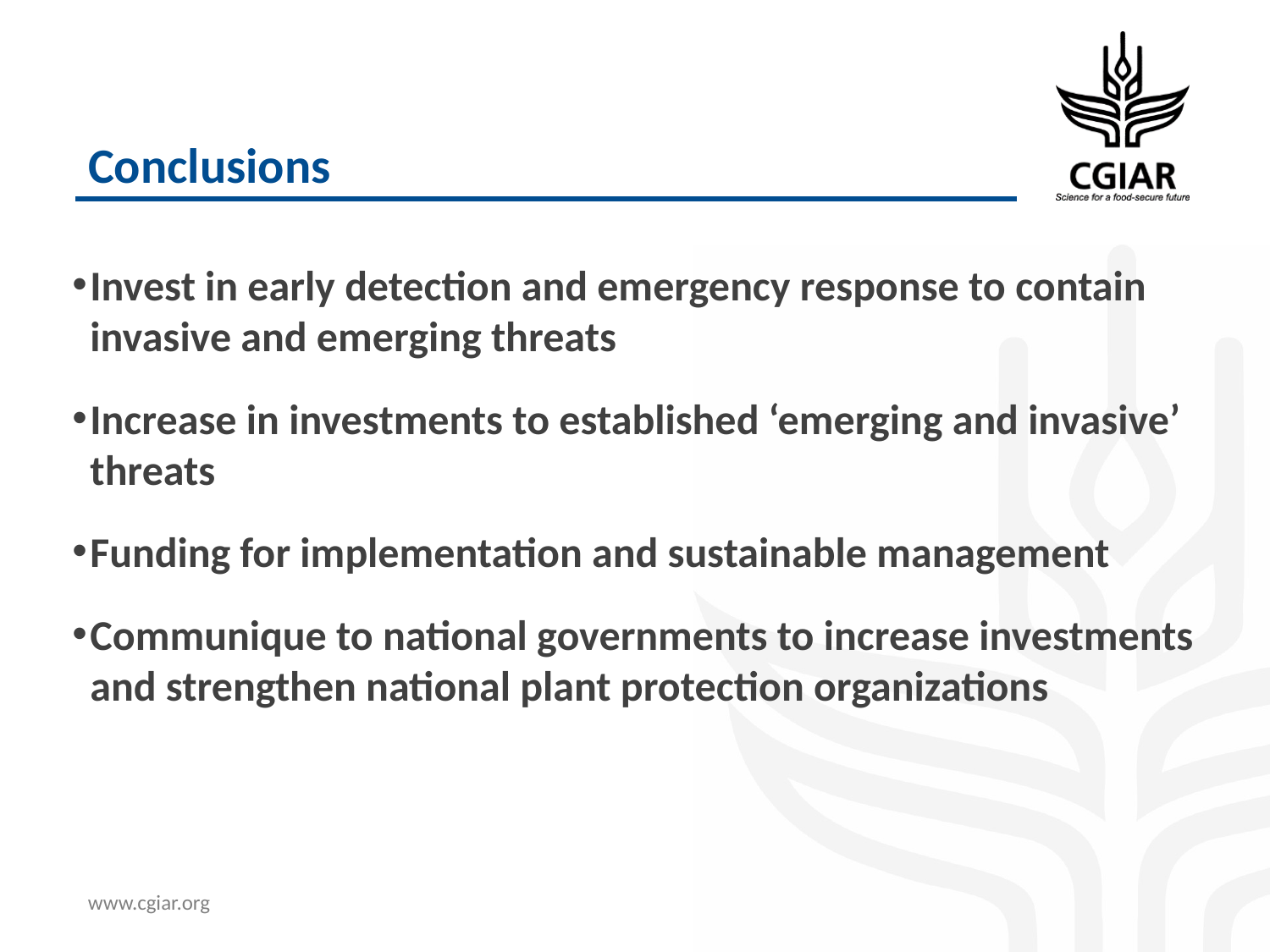

# Conclusions
Invest in early detection and emergency response to contain invasive and emerging threats
Increase in investments to established ‘emerging and invasive’ threats
Funding for implementation and sustainable management
Communique to national governments to increase investments and strengthen national plant protection organizations